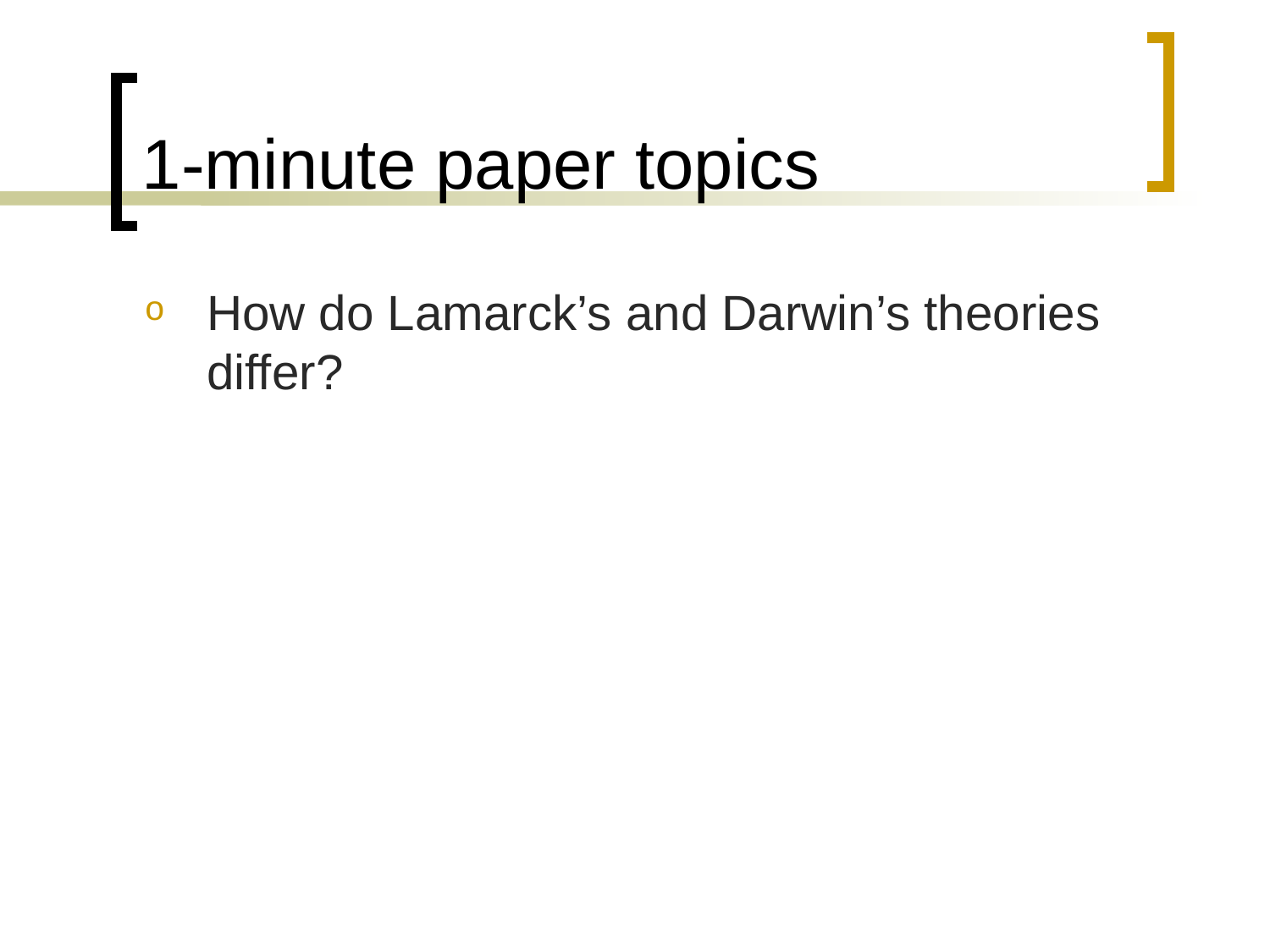

# 1-minute paper topics
How do Lamarck’s and Darwin’s theories differ?